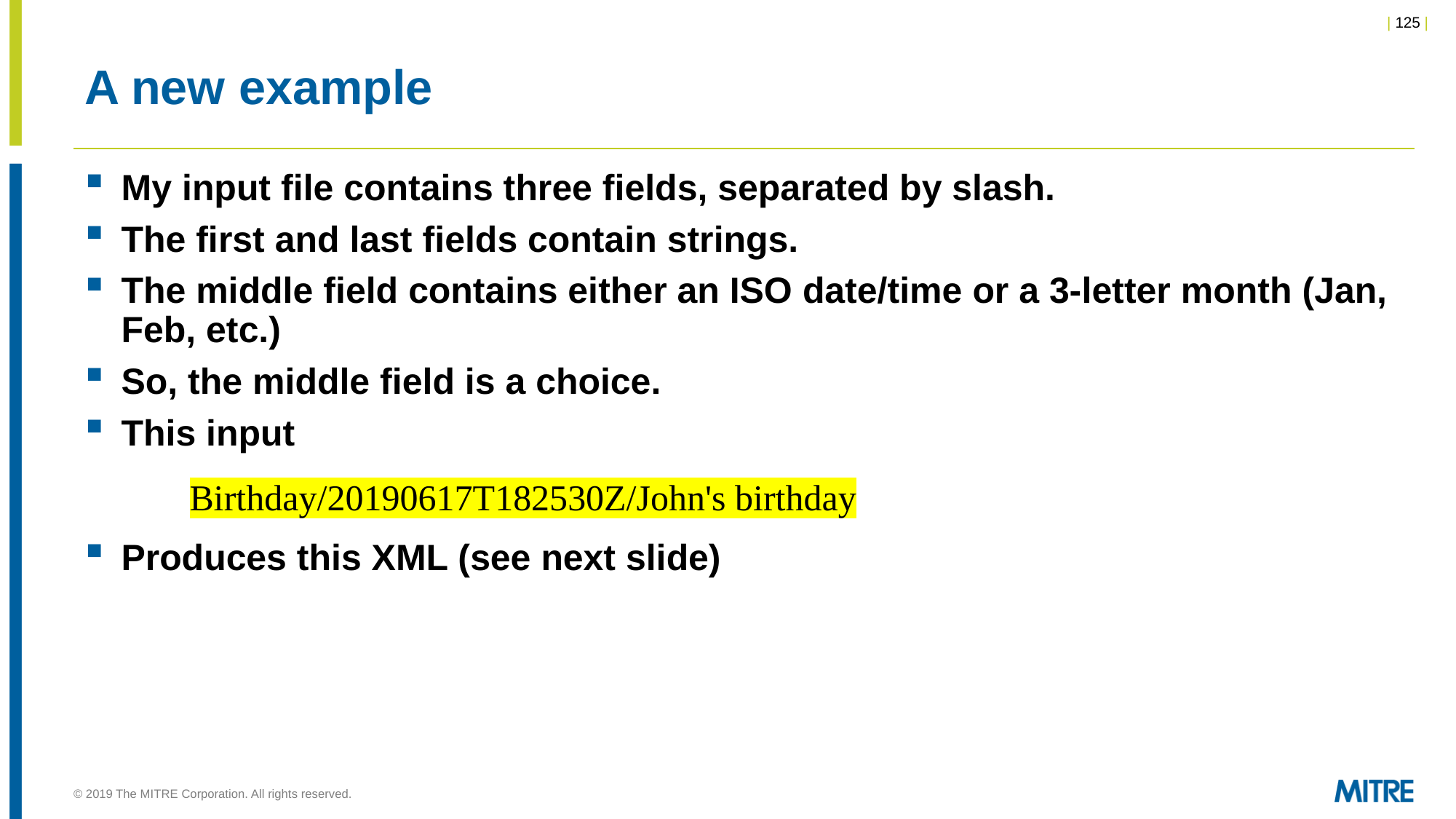

# A new example
My input file contains three fields, separated by slash.
The first and last fields contain strings.
The middle field contains either an ISO date/time or a 3-letter month (Jan, Feb, etc.)
So, the middle field is a choice.
This input
Birthday/20190617T182530Z/John's birthday
Produces this XML (see next slide)
© 2019 The MITRE Corporation. All rights reserved.